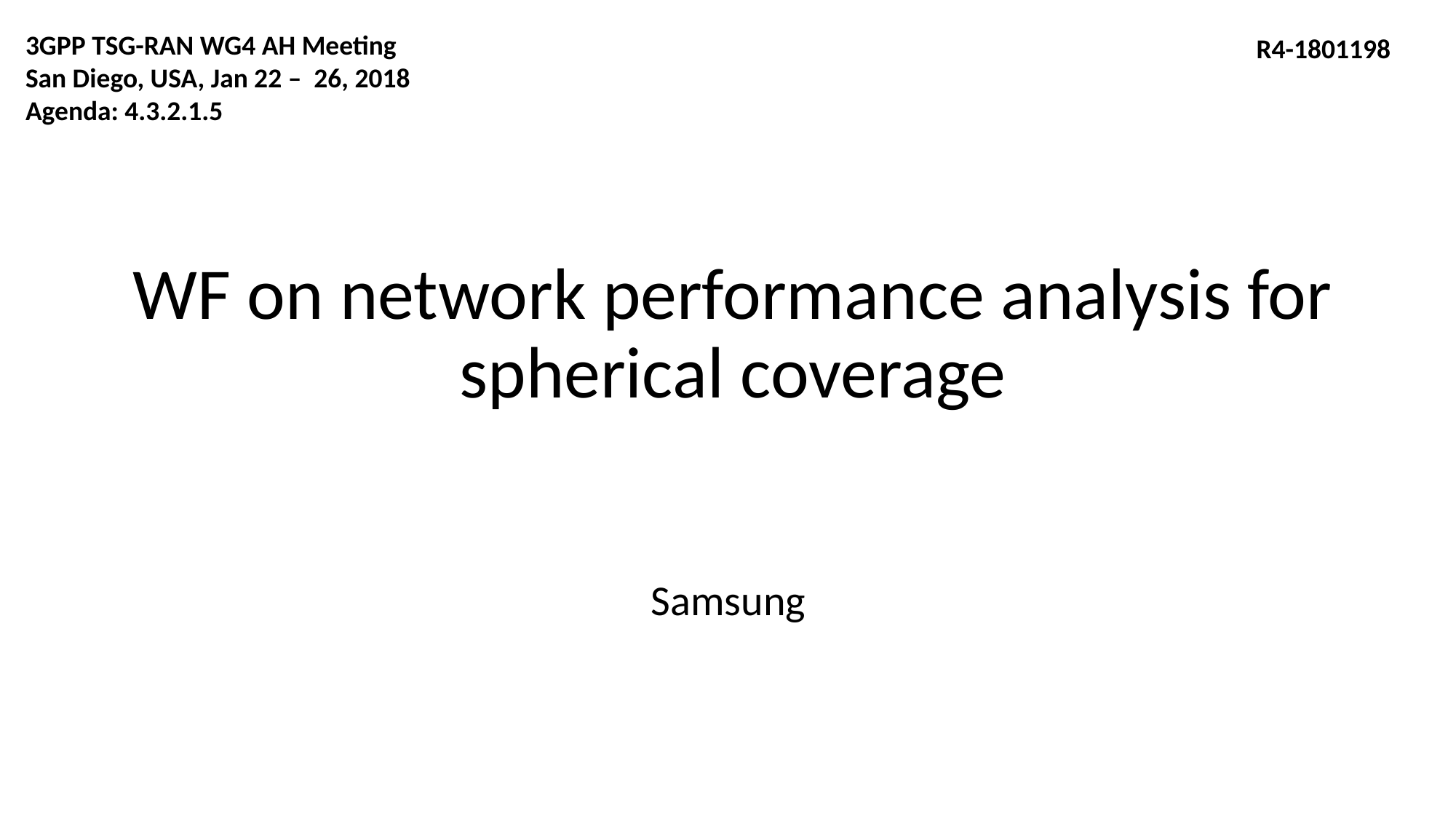

3GPP TSG-RAN WG4 AH Meeting
San Diego, USA, Jan 22 –  26, 2018
Agenda: 4.3.2.1.5
R4-1801198
# WF on network performance analysis for spherical coverage
Samsung